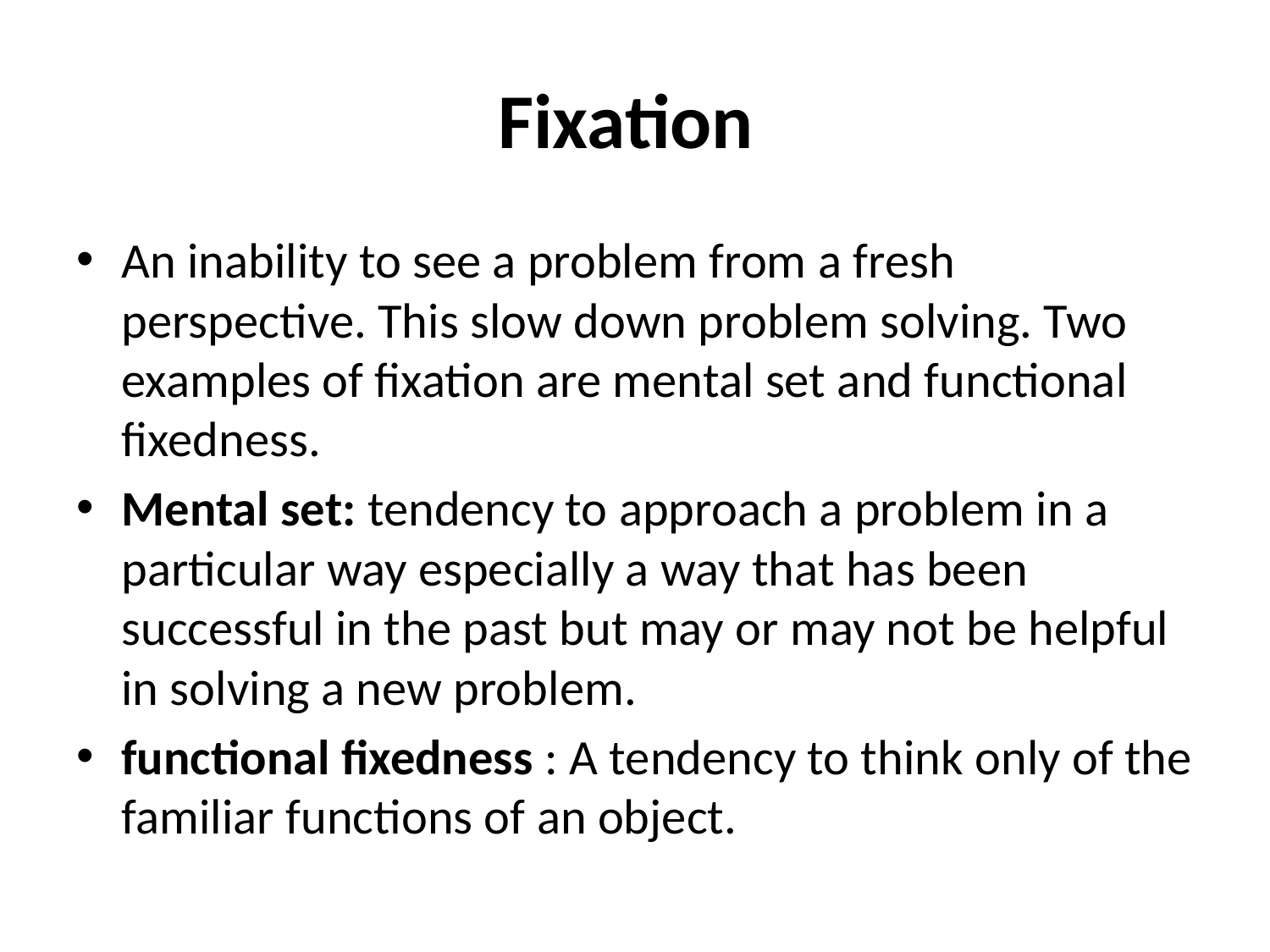

# Fixation
An inability to see a problem from a fresh perspective. This slow down problem solving. Two examples of fixation are mental set and functional fixedness.
Mental set: tendency to approach a problem in a particular way especially a way that has been successful in the past but may or may not be helpful in solving a new problem.
functional fixedness : A tendency to think only of the familiar functions of an object.